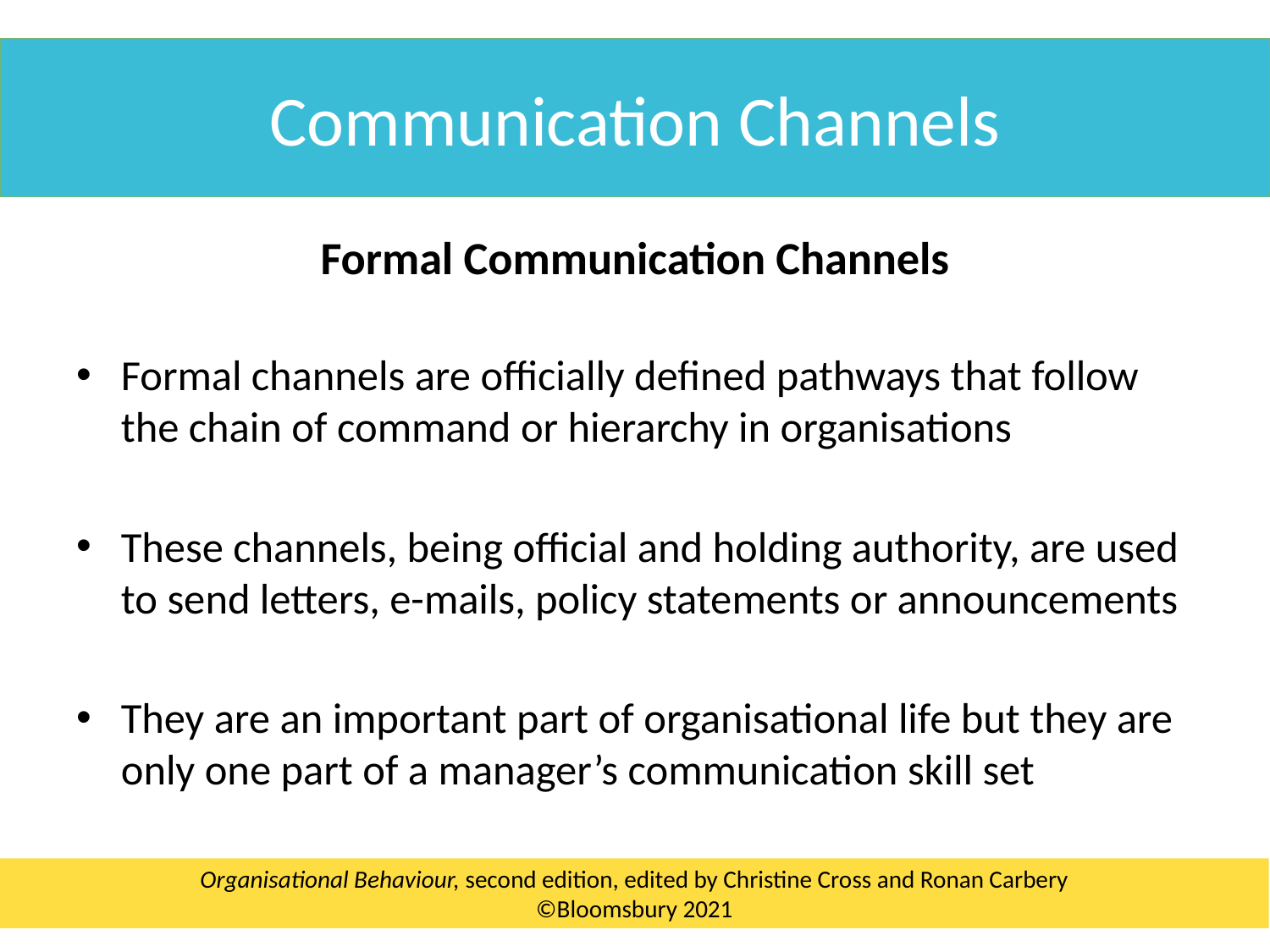

Communication Channels
Formal Communication Channels

Formal channels are officially defined pathways that follow the chain of command or hierarchy in organisations

These channels, being official and holding authority, are used to send letters, e-mails, policy statements or announcements

They are an important part of organisational life but they are only one part of a manager’s communication skill set